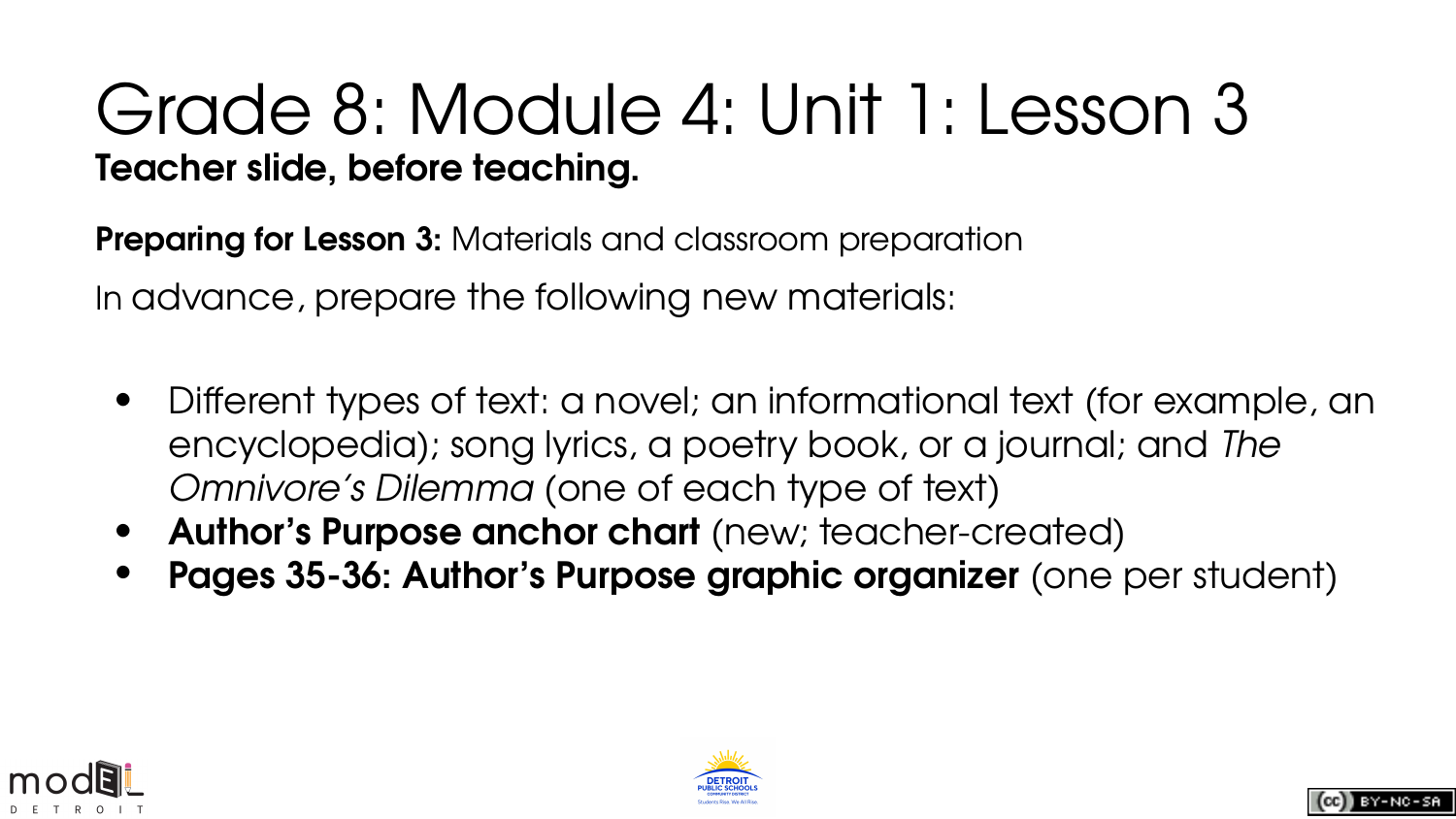

# Grade 8: Module 4: Unit 1: Lesson 3
Teacher slide, before teaching.

Preparing for Lesson 3: Materials and classroom preparation
In advance, prepare the following new materials:

Different types of text: a novel; an informational text (for example, an encyclopedia); song lyrics, a poetry book, or a journal; and The Omnivore’s Dilemma (one of each type of text)
Author’s Purpose anchor chart (new; teacher-created)
Pages 35-36: Author’s Purpose graphic organizer (one per student)